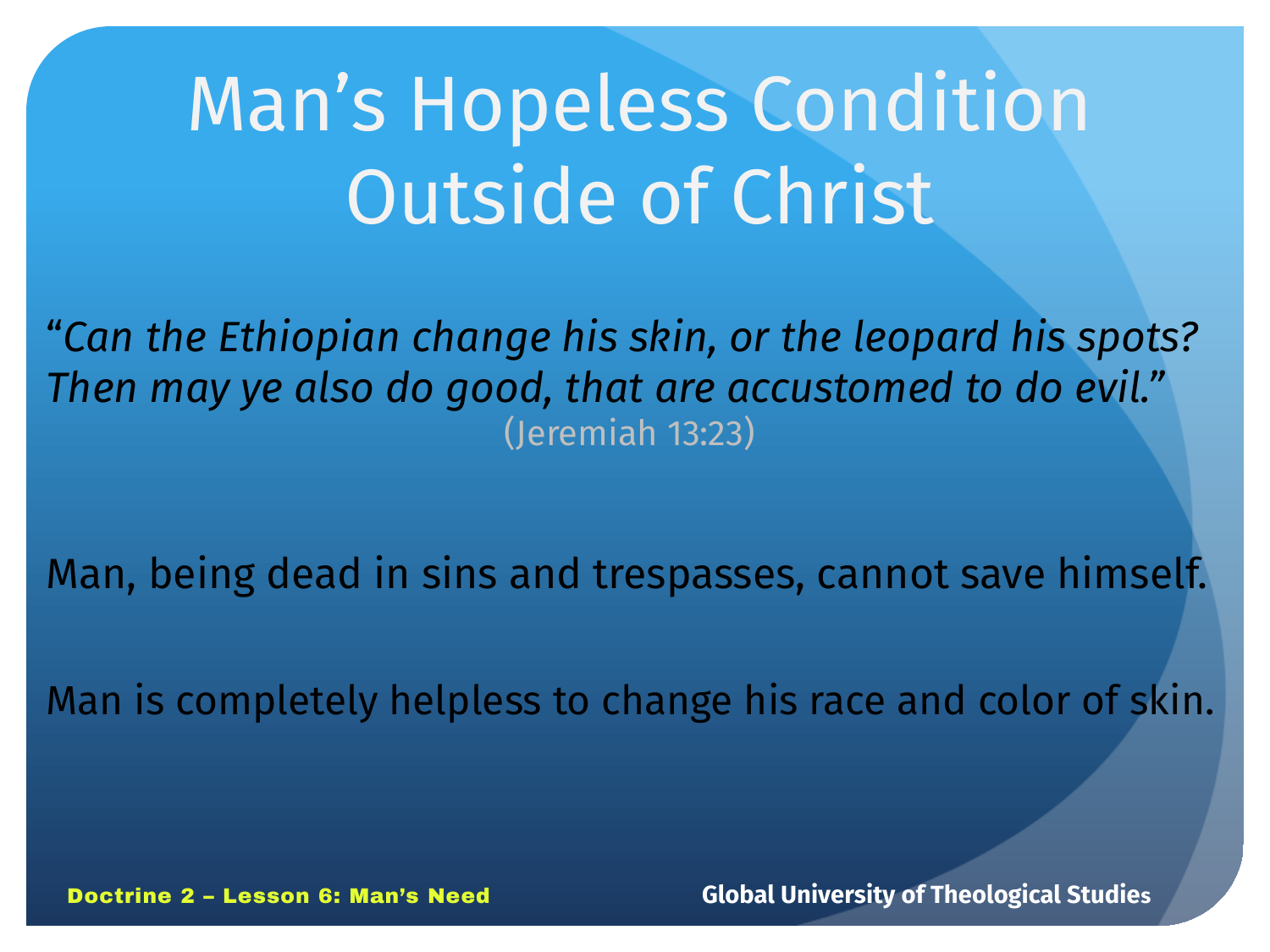

Man’s Hopeless Condition Outside of Christ
“Can the Ethiopian change his skin, or the leopard his spots?  Then may ye also do good, that are accustomed to do evil.”
(Jeremiah 13:23)
Man, being dead in sins and trespasses, cannot save himself.
Man is completely helpless to change his race and color of skin.
Doctrine 2 – Lesson 6: Man’s Need		Global University of Theological Studies